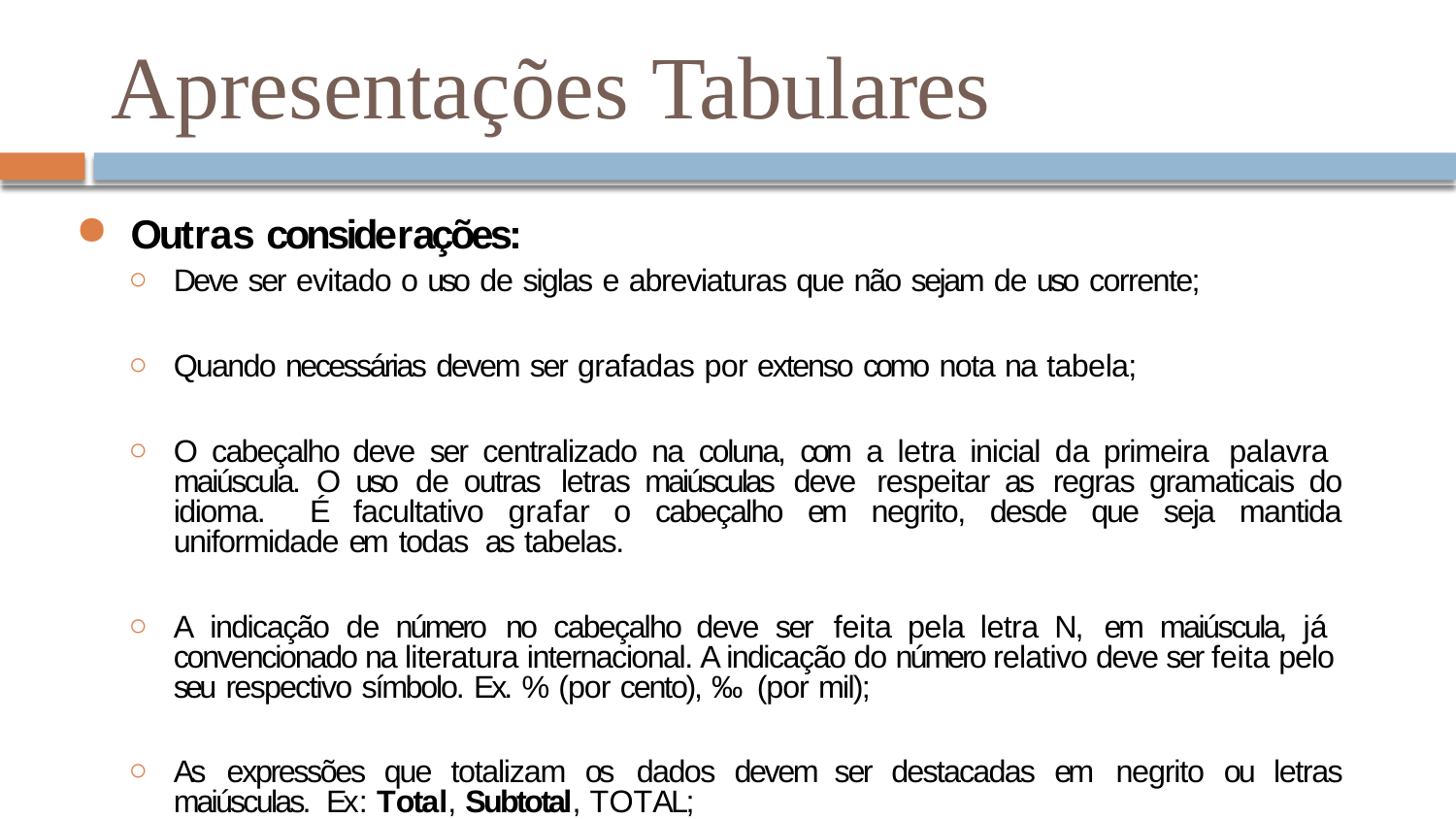

# Apresentações Tabulares
Outras considerações:
Deve ser evitado o uso de siglas e abreviaturas que não sejam de uso corrente;

Quando necessárias devem ser grafadas por extenso como nota na tabela;

O cabeçalho deve ser centralizado na coluna, com a letra inicial da primeira palavra  maiúscula. O uso de outras letras maiúsculas deve respeitar as regras gramaticais do idioma.  É facultativo grafar o cabeçalho em negrito, desde que seja mantida uniformidade em todas  as tabelas.

A indicação de número no cabeçalho deve ser feita pela letra N, em maiúscula, já  convencionado na literatura internacional. A indicação do número relativo deve ser feita pelo  seu respectivo símbolo. Ex. % (por cento), ‰ (por mil);

As expressões que totalizam os dados devem ser destacadas em negrito ou letras maiúsculas.  Ex: Total, Subtotal, TOTAL;